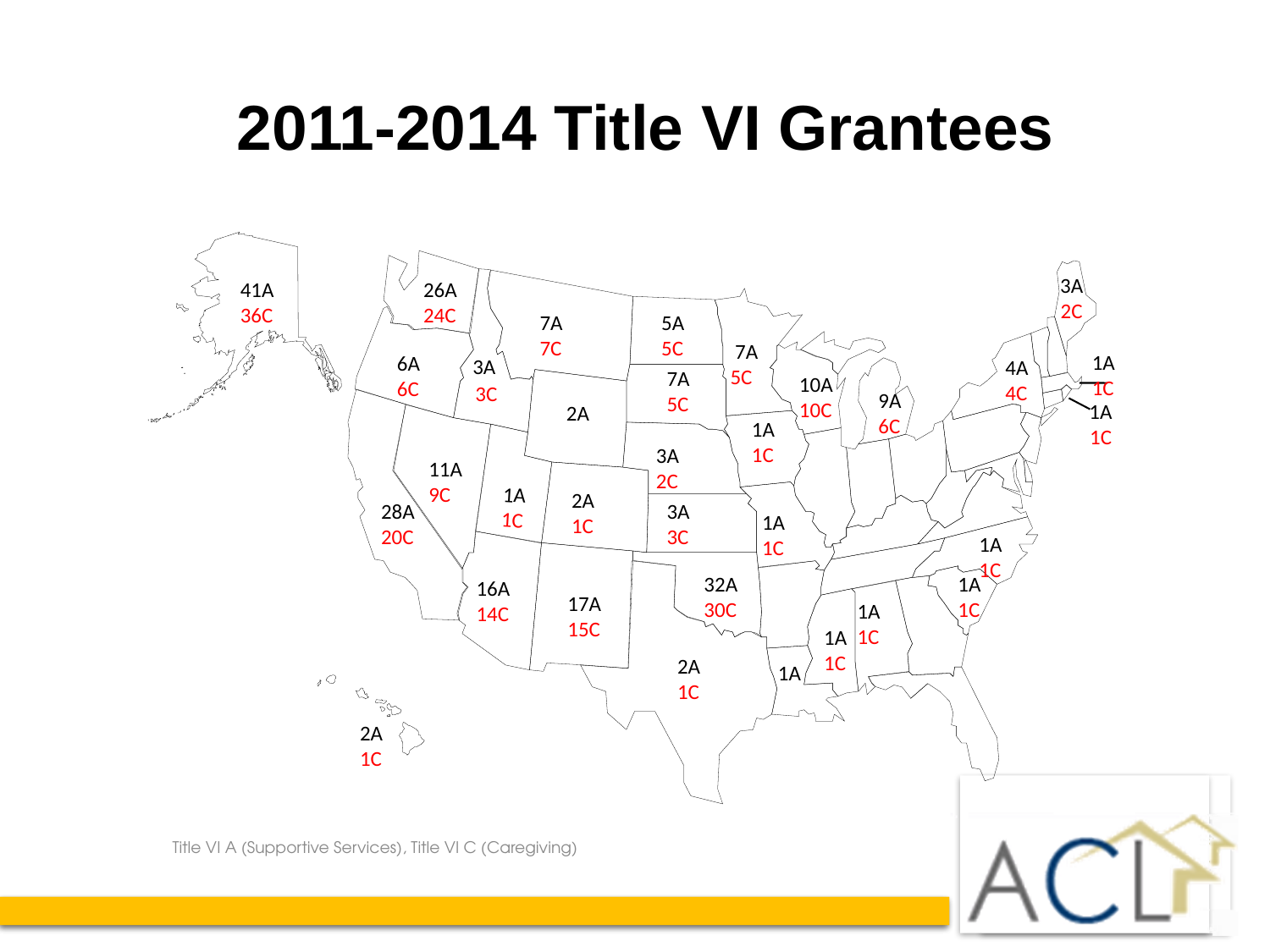

41A
36C

3A
2C
26A
24C

5A
5C
7A
7C

 7A
5C

 3A
  3C

1A
1C
6A
6C
4A
4C

7A
5C

10A
10C

9A
6C

1A
1C

2A

1A
1C

3A
2C

11A
9C

1A
1C

2A
1C

28A
20C
3A
3C
1A
1C

1A
1C

32A
30C
1A
1C
16A
14C

17A
15C
1A
1C
1A
1C

2A
1C
1A

2A
1C

2011-2014 Title VI Grantees
Title VI A (Supportive Services), Title VI C (Caregiving)